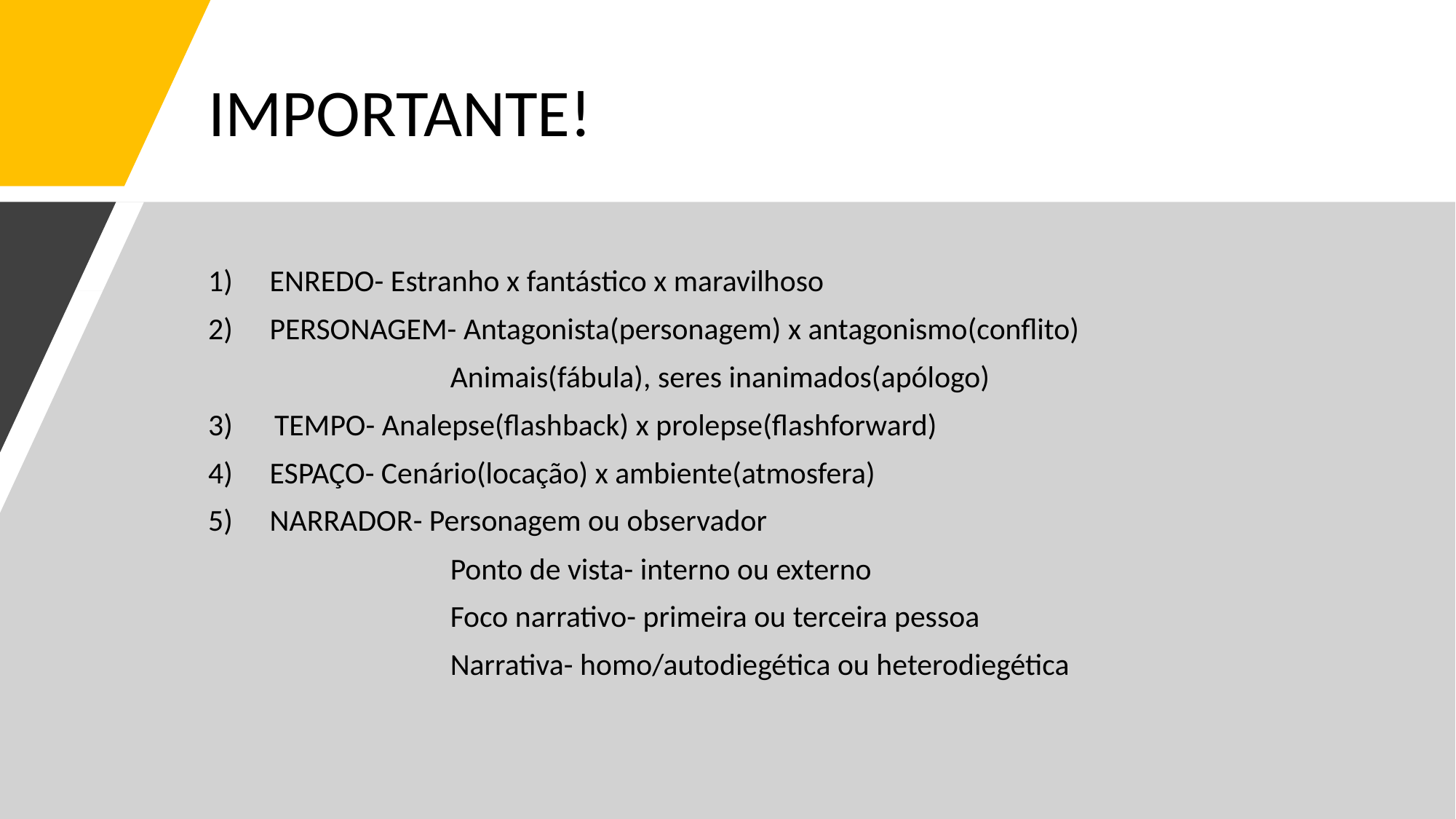

# IMPORTANTE!

ENREDO- Estranho x fantástico x maravilhoso
PERSONAGEM- Antagonista(personagem) x antagonismo(conflito)
                                   Animais(fábula), seres inanimados(apólogo)
3)      TEMPO- Analepse(flashback) x prolepse(flashforward)
ESPAÇO- Cenário(locação) x ambiente(atmosfera)
NARRADOR- Personagem ou observador
                                   Ponto de vista- interno ou externo
                                   Foco narrativo- primeira ou terceira pessoa
                                   Narrativa- homo/autodiegética ou heterodiegética